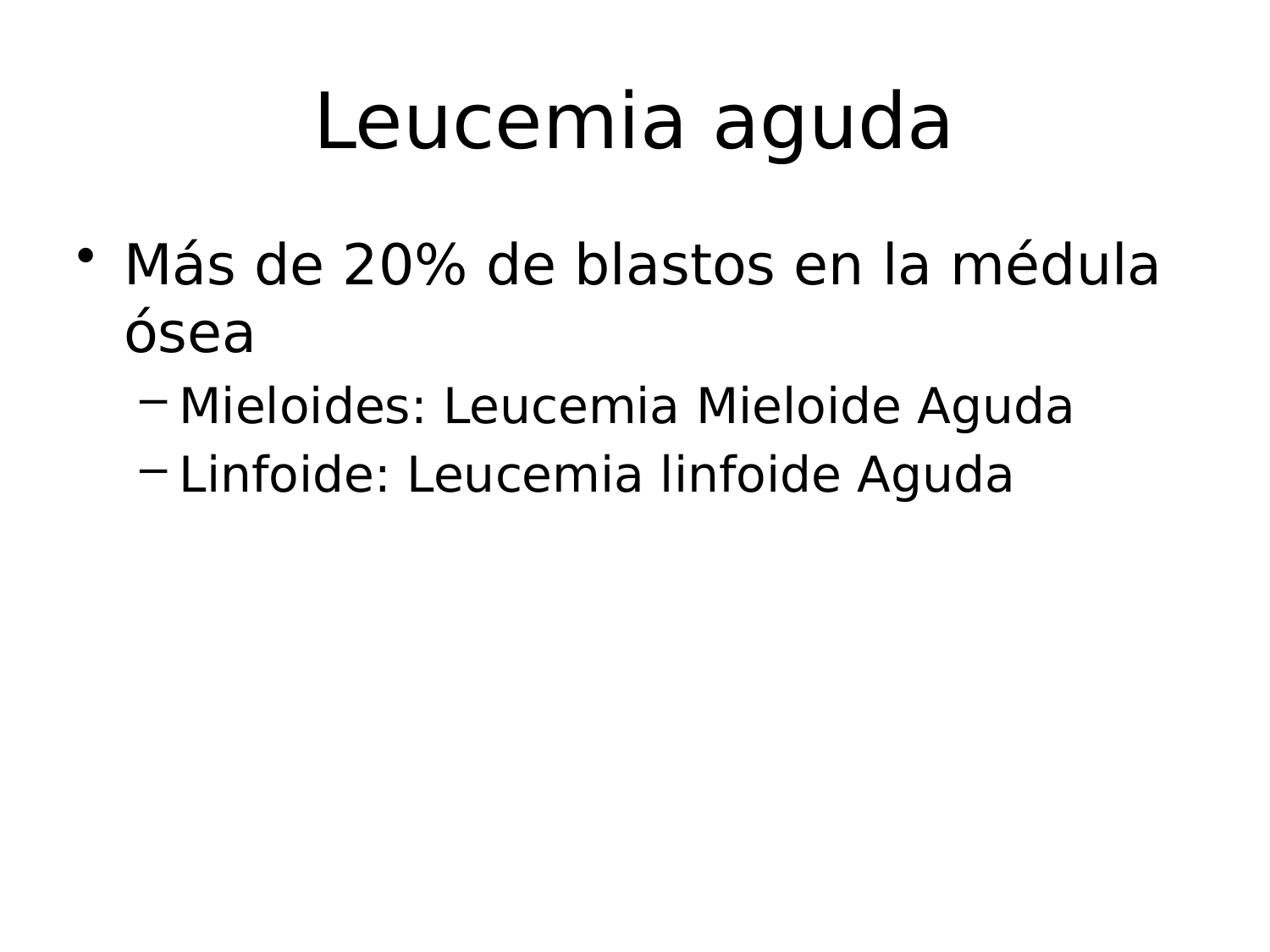

# Leucemia aguda
Más de 20% de blastos en la médula ósea
Mieloides: Leucemia Mieloide Aguda
Linfoide: Leucemia linfoide Aguda